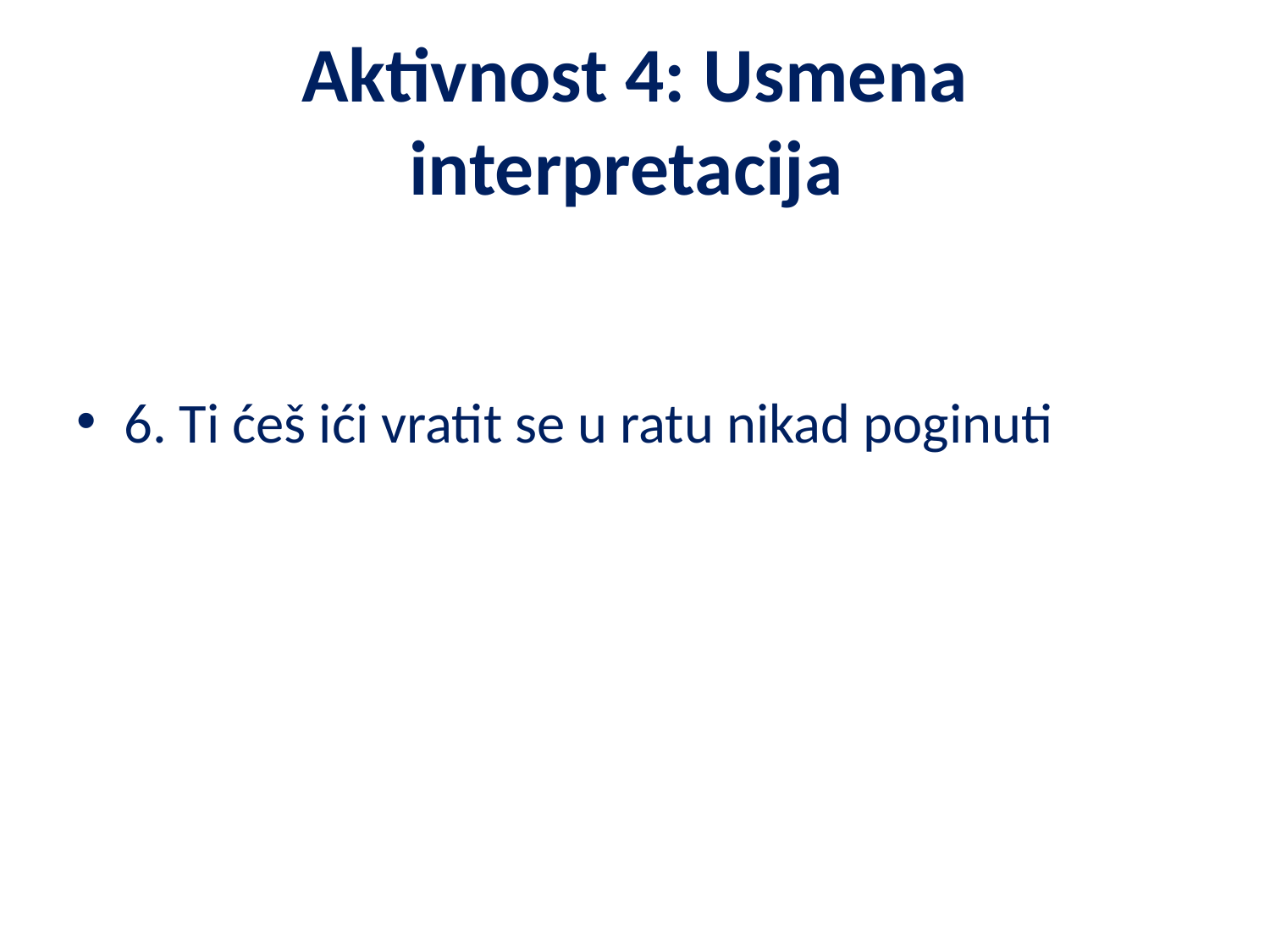

# Aktivnost 4: Usmena interpretacija

6. Ti ćeš ići vratit se u ratu nikad poginuti